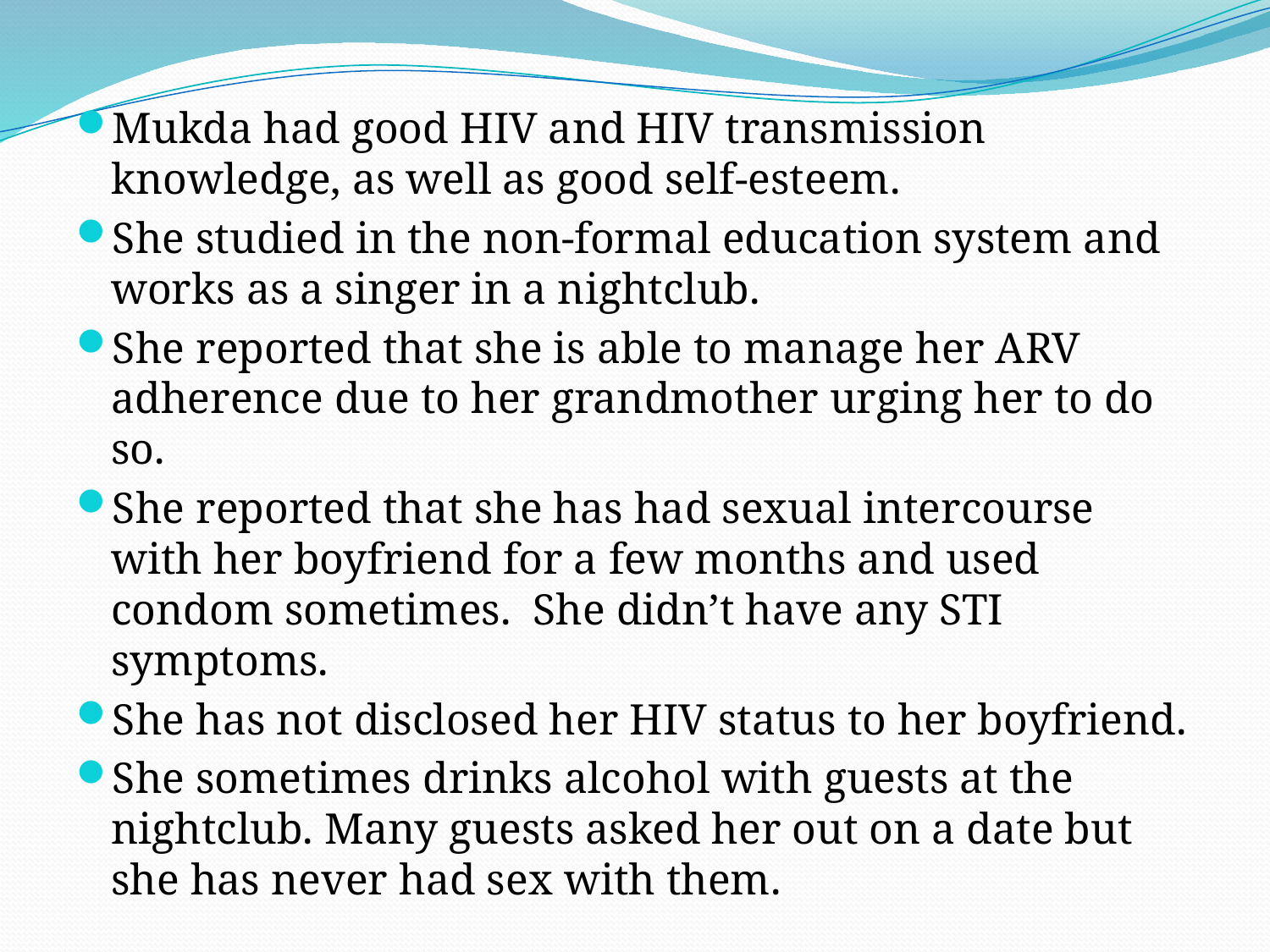

Mukda had good HIV and HIV transmission knowledge, as well as good self-esteem.
She studied in the non-formal education system and works as a singer in a nightclub.
She reported that she is able to manage her ARV adherence due to her grandmother urging her to do so.
She reported that she has had sexual intercourse with her boyfriend for a few months and used condom sometimes.  She didn’t have any STI symptoms.
She has not disclosed her HIV status to her boyfriend.
She sometimes drinks alcohol with guests at the nightclub. Many guests asked her out on a date but she has never had sex with them.